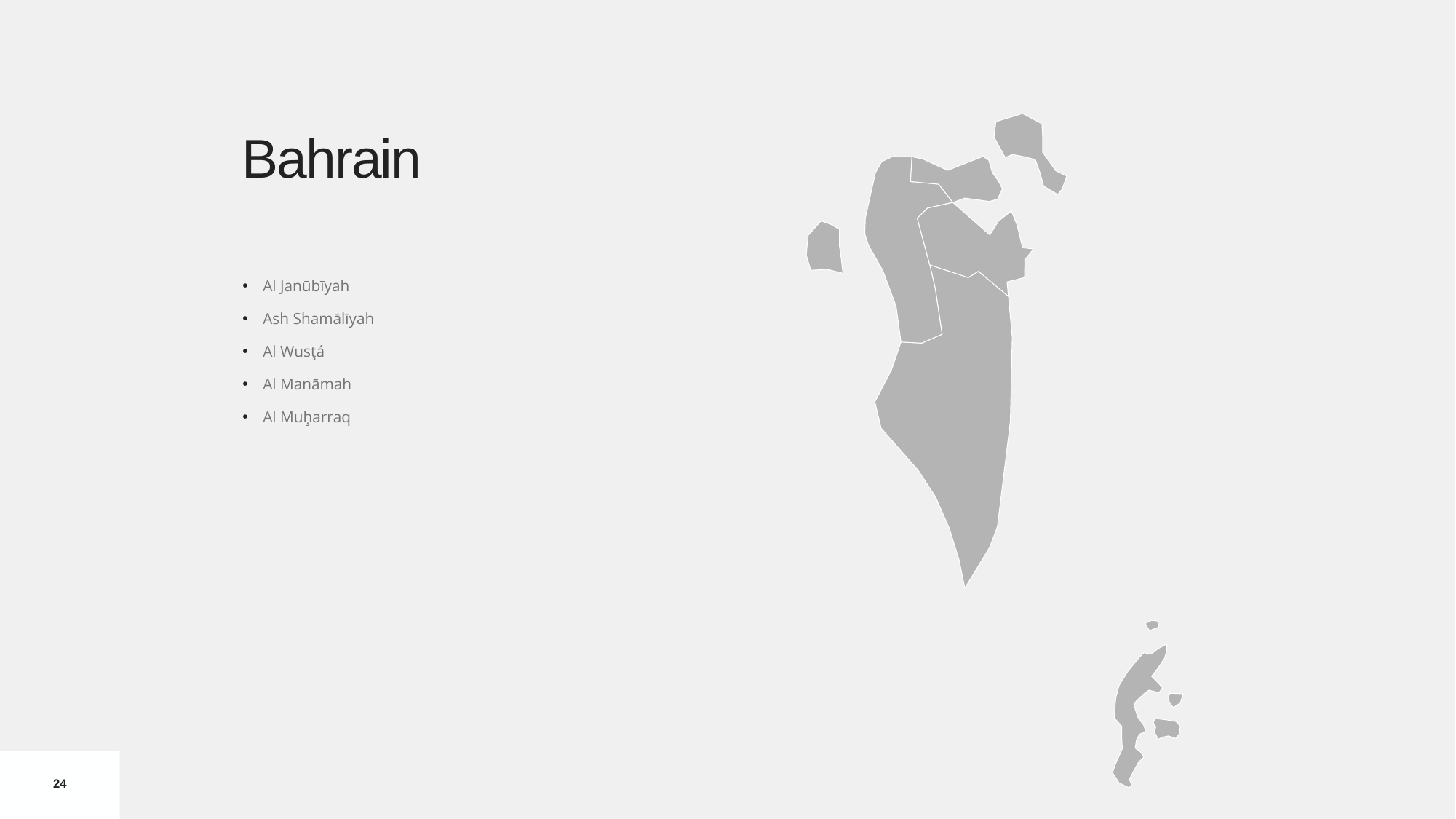

# Bahrain

Al Janūbīyah
Ash Shamālīyah
Al Wusţá
Al Manāmah
Al Muḩarraq